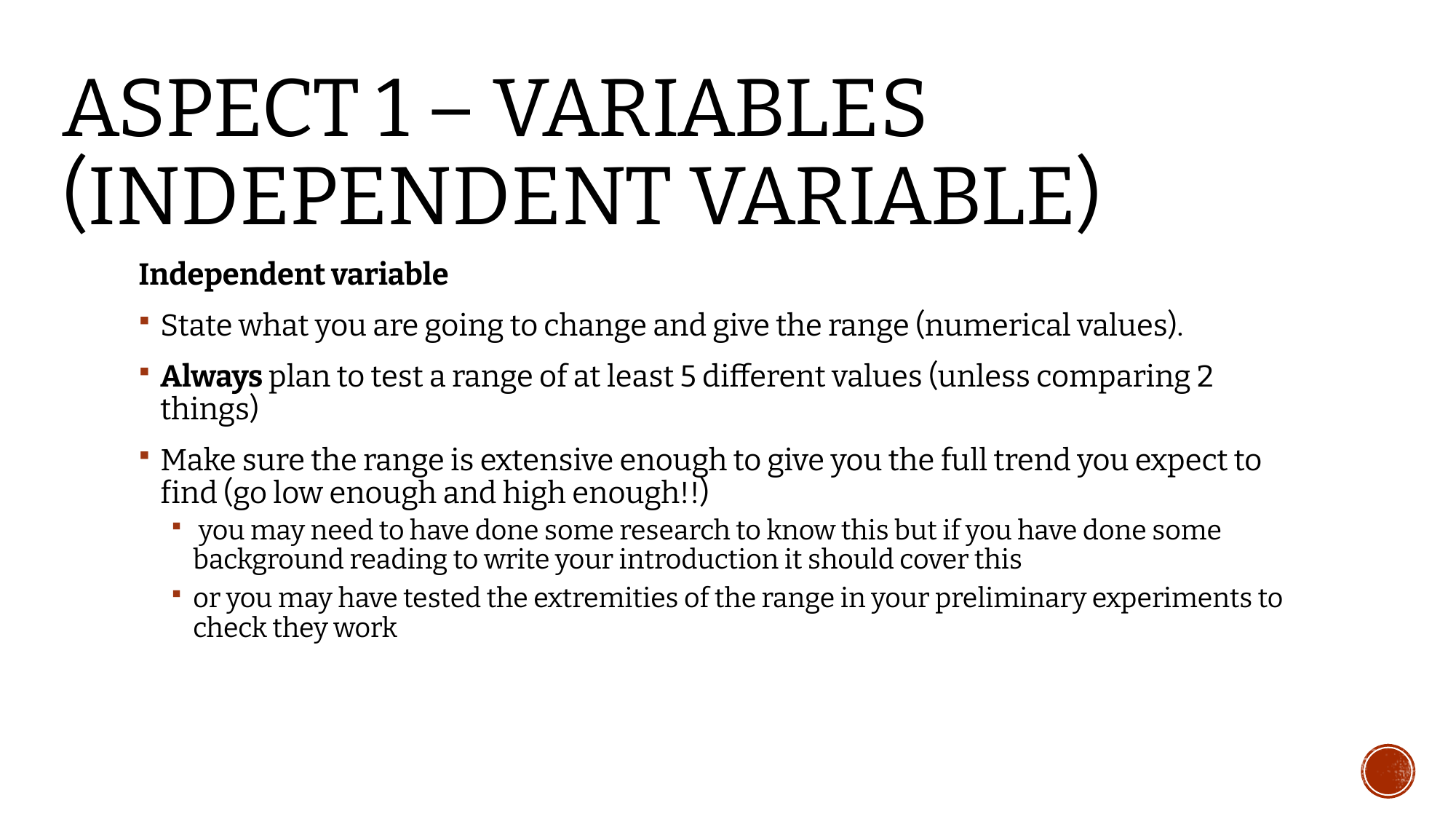

# Aspect 1 – variables (independent variable)
Independent variable
State what you are going to change and give the range (numerical values).
Always plan to test a range of at least 5 different values (unless comparing 2 things)
Make sure the range is extensive enough to give you the full trend you expect to find (go low enough and high enough!!)
 you may need to have done some research to know this but if you have done some background reading to write your introduction it should cover this
or you may have tested the extremities of the range in your preliminary experiments to check they work